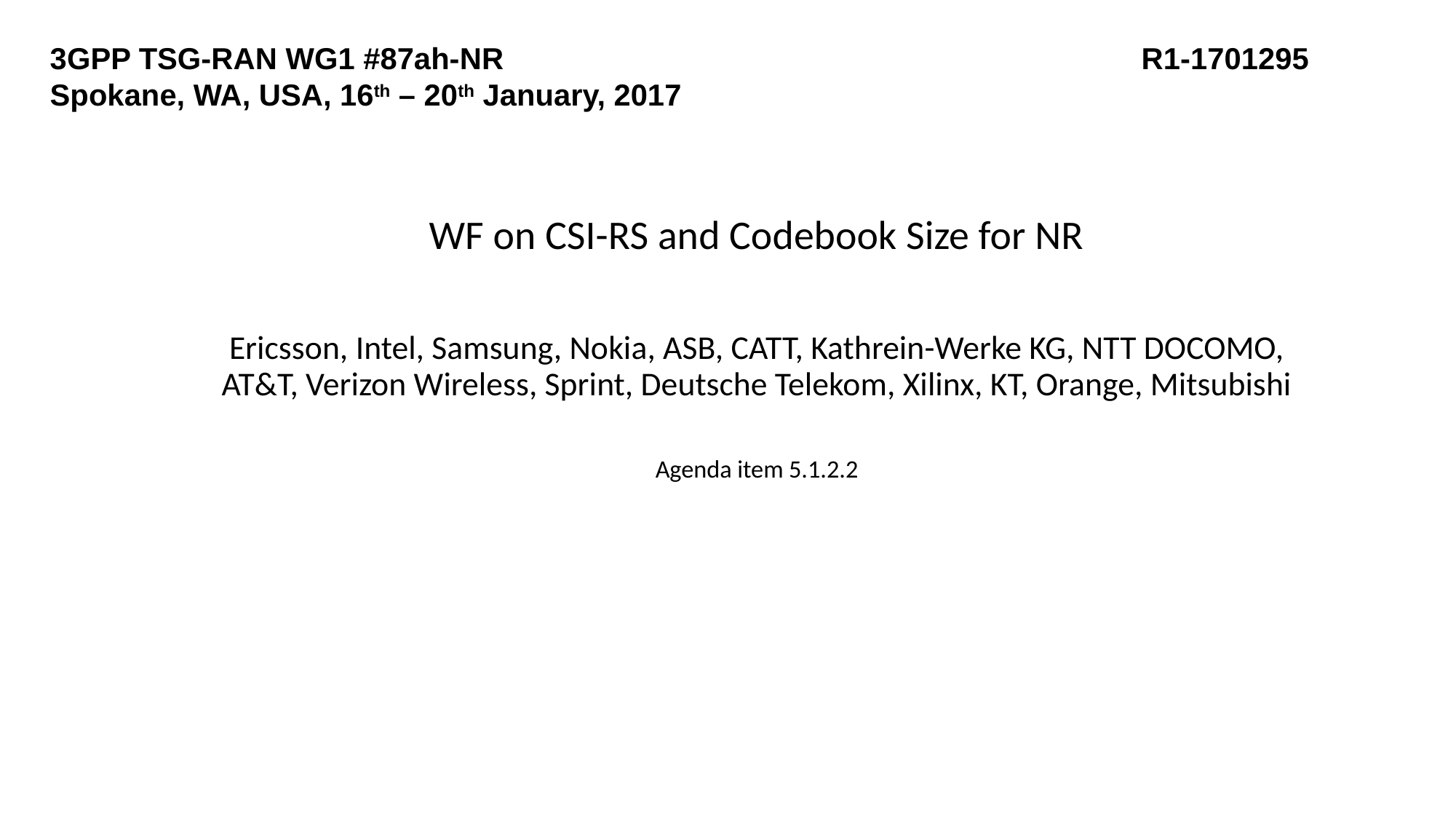

3GPP TSG-RAN WG1 #87ah-NR					R1-1701295
Spokane, WA, USA, 16th – 20th January, 2017
# WF on CSI-RS and Codebook Size for NR Ericsson, Intel, Samsung, Nokia, ASB, CATT, Kathrein-Werke KG, NTT DOCOMO, AT&T, Verizon Wireless, Sprint, Deutsche Telekom, Xilinx, KT, Orange, Mitsubishi Agenda item 5.1.2.2